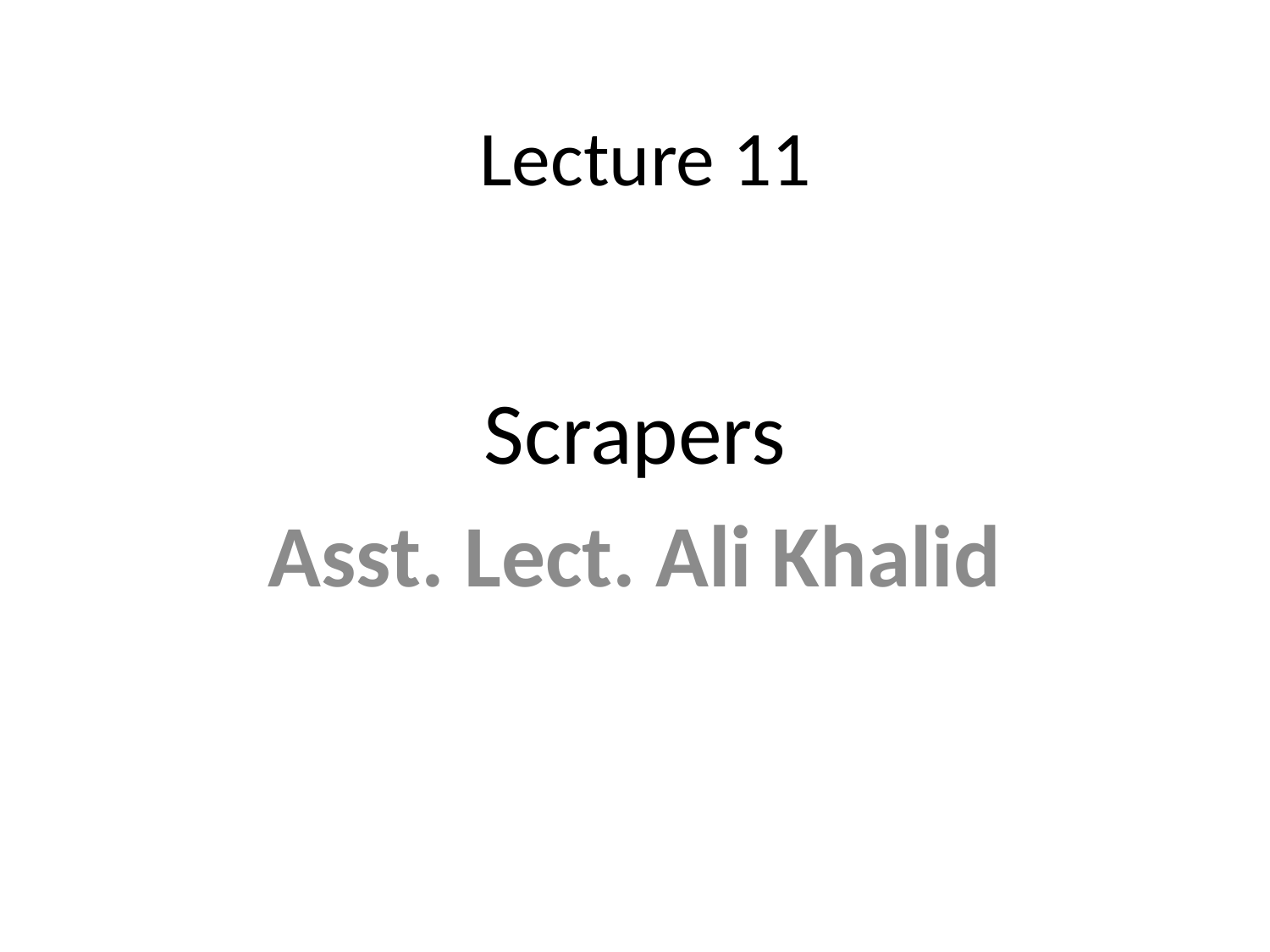

# Lecture 11
Scrapers
Asst. Lect. Ali Khalid